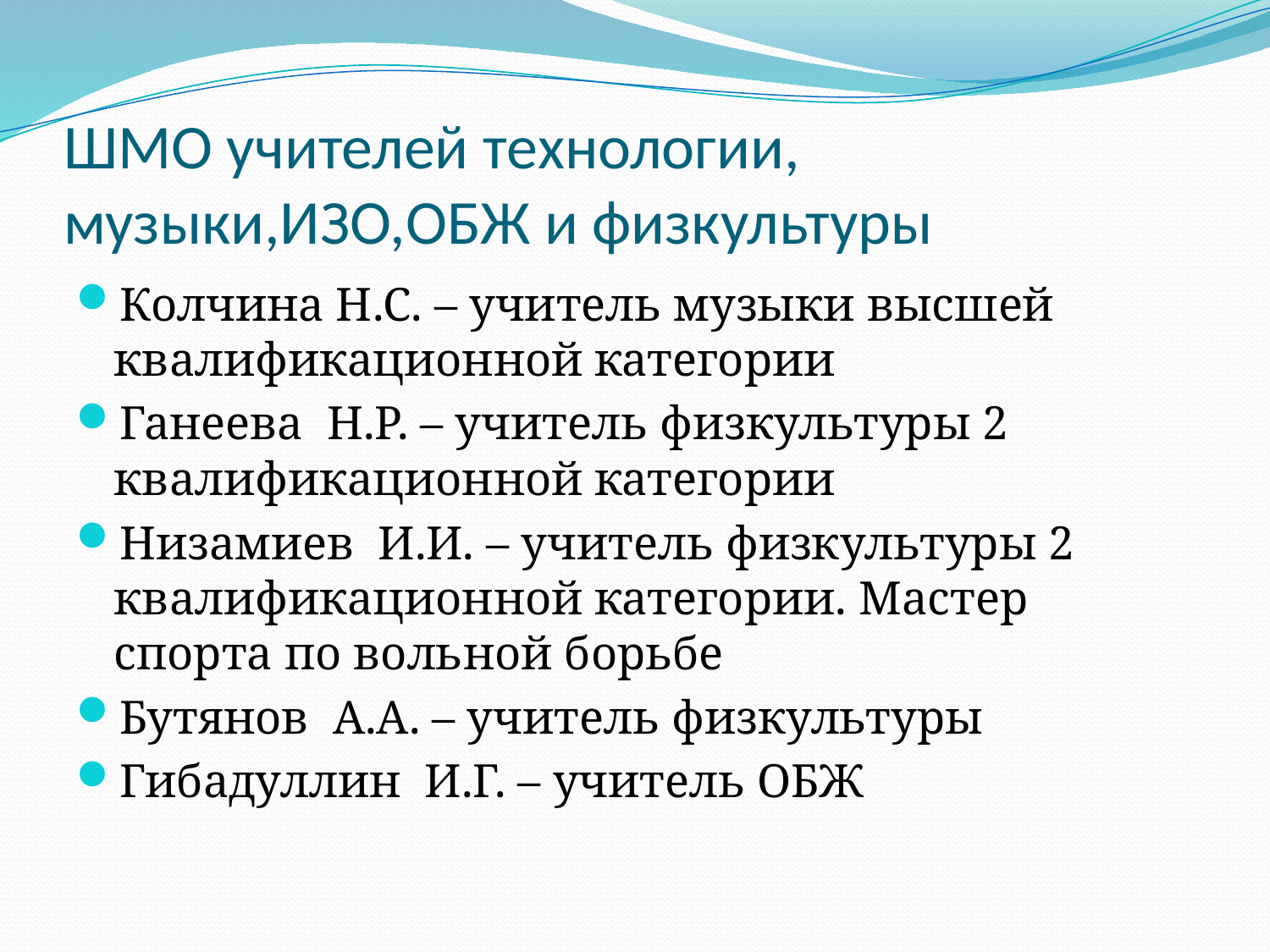

# ШМО учителей технологии, музыки,ИЗО,ОБЖ и физкультуры
Колчина Н.С. – учитель музыки высшей квалификационной категории
Ганеева  Н.Р. – учитель физкультуры 2 квалификационной категории
Низамиев  И.И. – учитель физкультуры 2 квалификационной категории. Мастер спорта по вольной борьбе
Бутянов  А.А. – учитель физкультуры
Гибадуллин  И.Г. – учитель ОБЖ